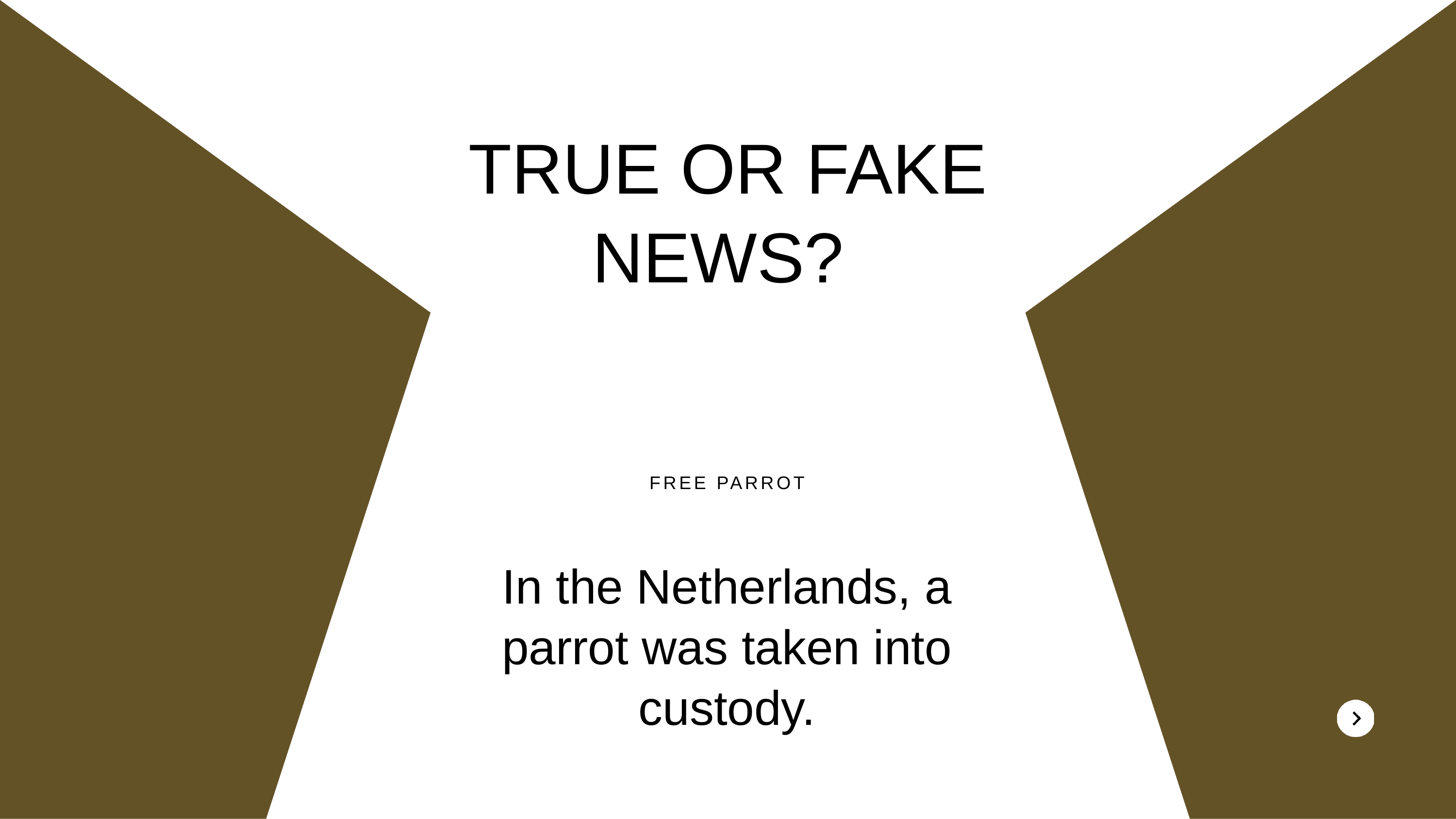

TRUE OR FAKE NEWS?
FREE PARROT

In the Netherlands, a parrot was taken into custody.